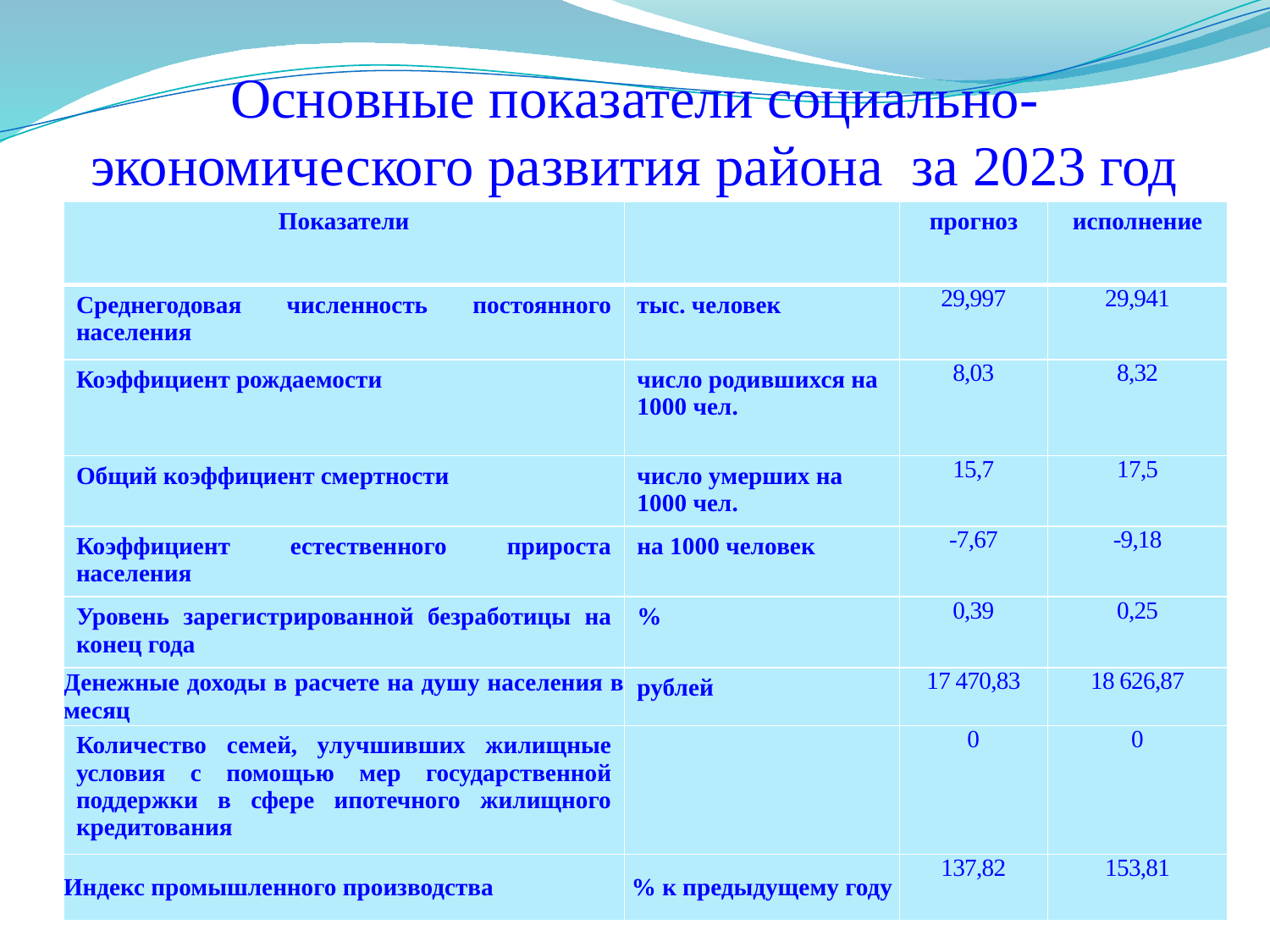

# Основные показатели социально-экономического развития района  за 2023 год
| Показатели |  | прогноз | исполнение |
| --- | --- | --- | --- |
| Среднегодовая численность постоянного населения | тыс. человек | 29,997 | 29,941 |
| Коэффициент рождаемости | число родившихся на 1000 чел. | 8,03 | 8,32 |
| Общий коэффициент смертности | число умерших на 1000 чел. | 15,7 | 17,5 |
| Коэффициент естественного прироста населения | на 1000 человек | -7,67 | -9,18 |
| Уровень зарегистрированной безработицы на конец года | % | 0,39 | 0,25 |
| Денежные доходы в расчете на душу населения в месяц | рублей | 17 470,83 | 18 626,87 |
| Количество семей, улучшивших жилищные условия с помощью мер государственной поддержки в сфере ипотечного жилищного кредитования |  | 0 | 0 |
| Индекс промышленного производства | % к предыдущему году | 137,82 | 153,81 |